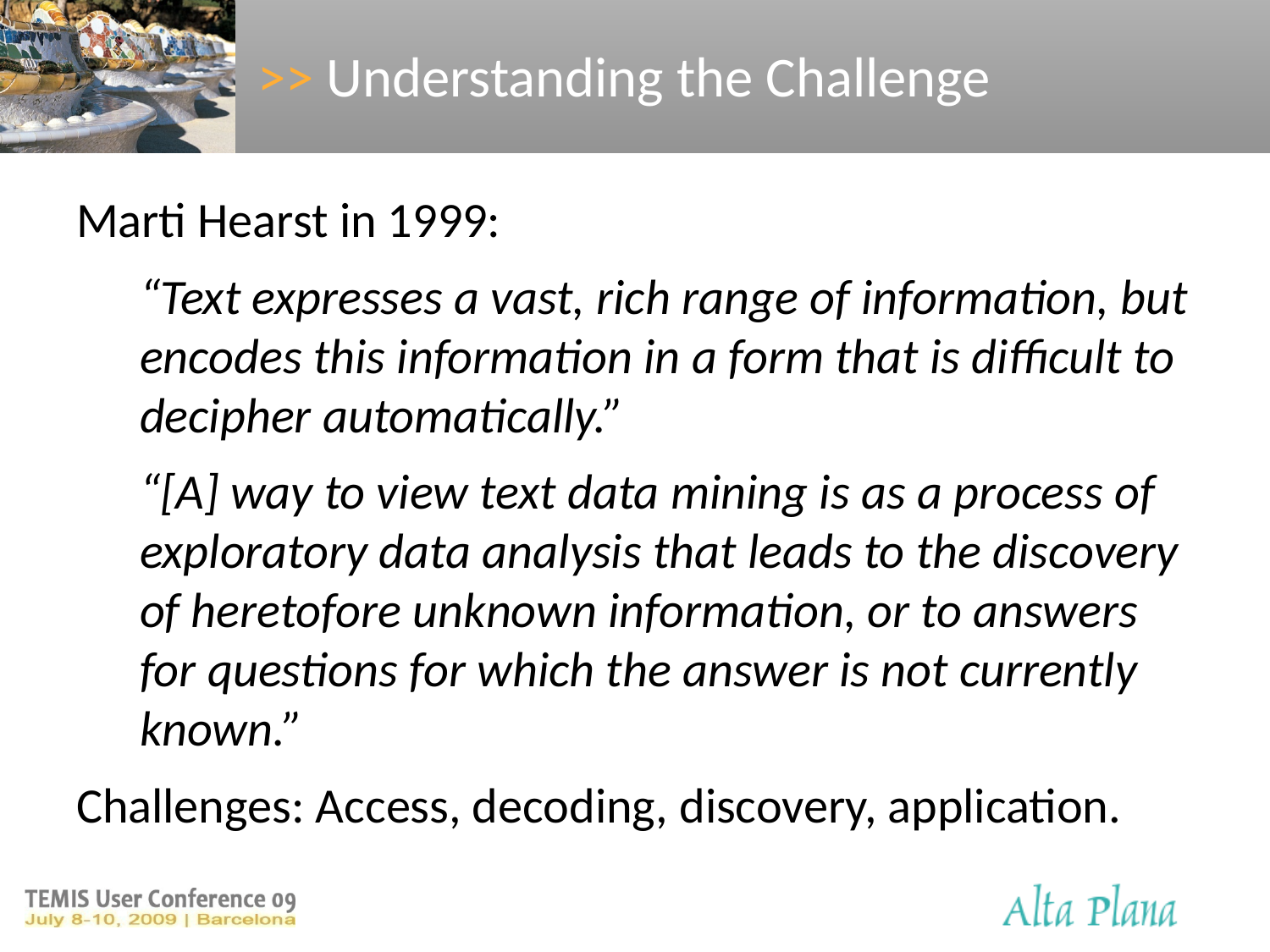

# >> Understanding the Challenge
Marti Hearst in 1999:
	“Text expresses a vast, rich range of information, but encodes this information in a form that is difficult to decipher automatically.”
	“[A] way to view text data mining is as a process of exploratory data analysis that leads to the discovery of heretofore unknown information, or to answers for questions for which the answer is not currently known.”
Challenges: Access, decoding, discovery, application.